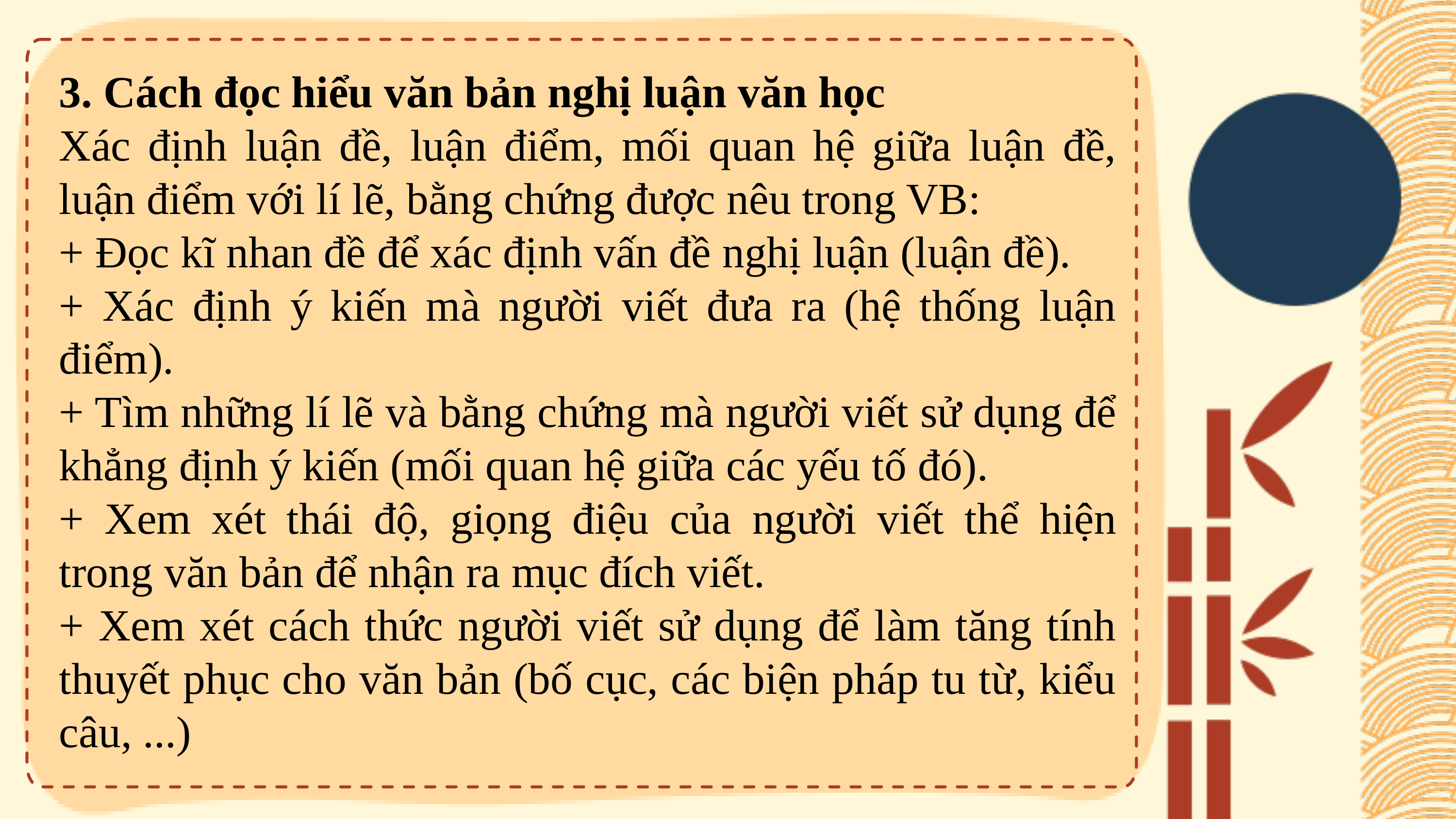

3. Cách đọc hiểu văn bản nghị luận văn học
Xác định luận đề, luận điểm, mối quan hệ giữa luận đề, luận điểm với lí lẽ, bằng chứng được nêu trong VB:
+ Đọc kĩ nhan đề để xác định vấn đề nghị luận (luận đề).
+ Xác định ý kiến mà người viết đưa ra (hệ thống luận điểm).
+ Tìm những lí lẽ và bằng chứng mà người viết sử dụng để khẳng định ý kiến (mối quan hệ giữa các yếu tố đó).
+ Xem xét thái độ, giọng điệu của người viết thể hiện trong văn bản để nhận ra mục đích viết.
+ Xem xét cách thức người viết sử dụng để làm tăng tính thuyết phục cho văn bản (bố cục, các biện pháp tu từ, kiểu câu, ...)